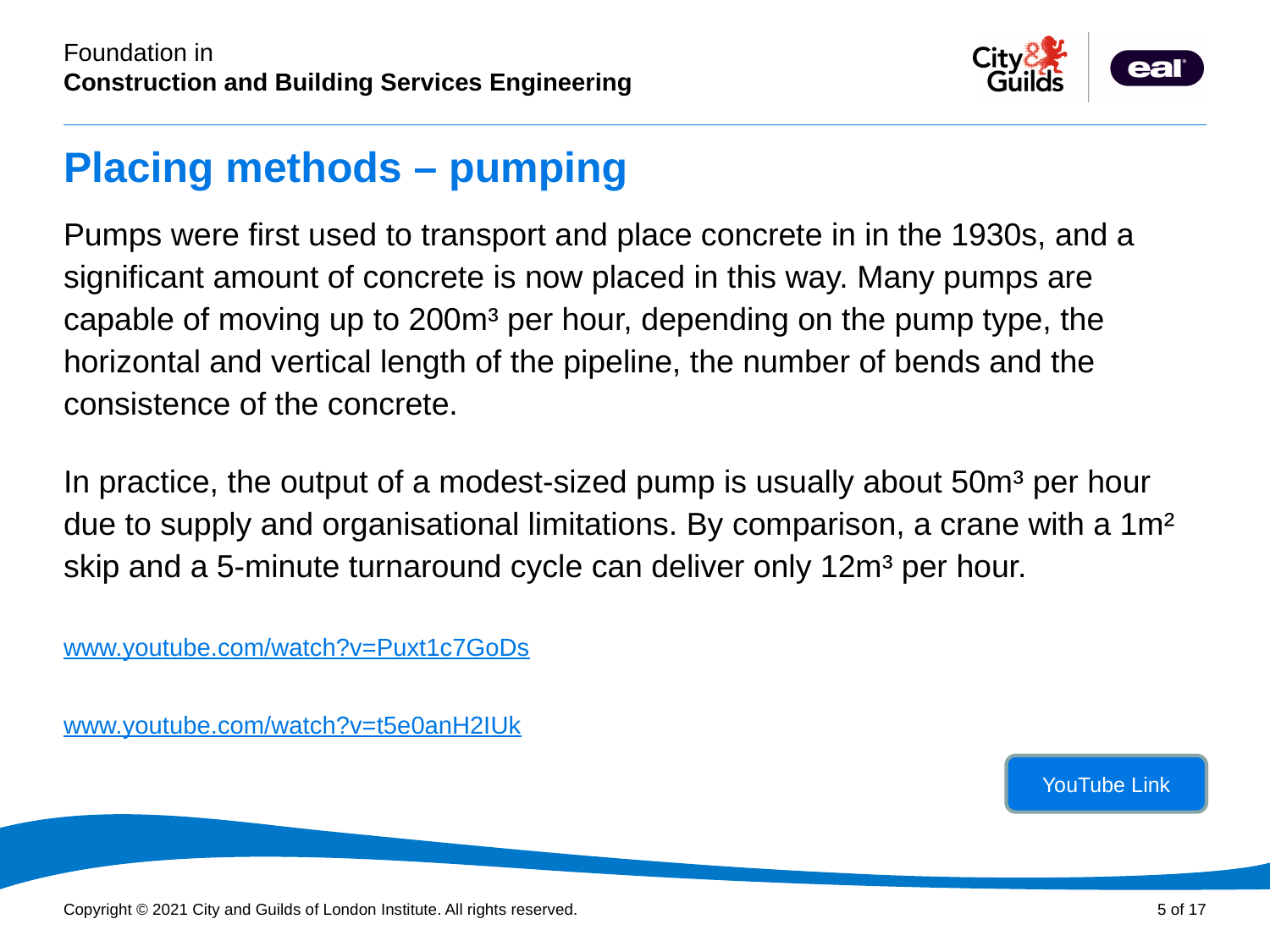

# Placing methods – pumping
Pumps were first used to transport and place concrete in in the 1930s, and a significant amount of concrete is now placed in this way. Many pumps are capable of moving up to 200m³ per hour, depending on the pump type, the horizontal and vertical length of the pipeline, the number of bends and the consistence of the concrete.
In practice, the output of a modest-sized pump is usually about 50m³ per hour due to supply and organisational limitations. By comparison, a crane with a 1m² skip and a 5-minute turnaround cycle can deliver only 12m³ per hour.
www.youtube.com/watch?v=Puxt1c7GoDs
www.youtube.com/watch?v=t5e0anH2IUk

YouTube Link